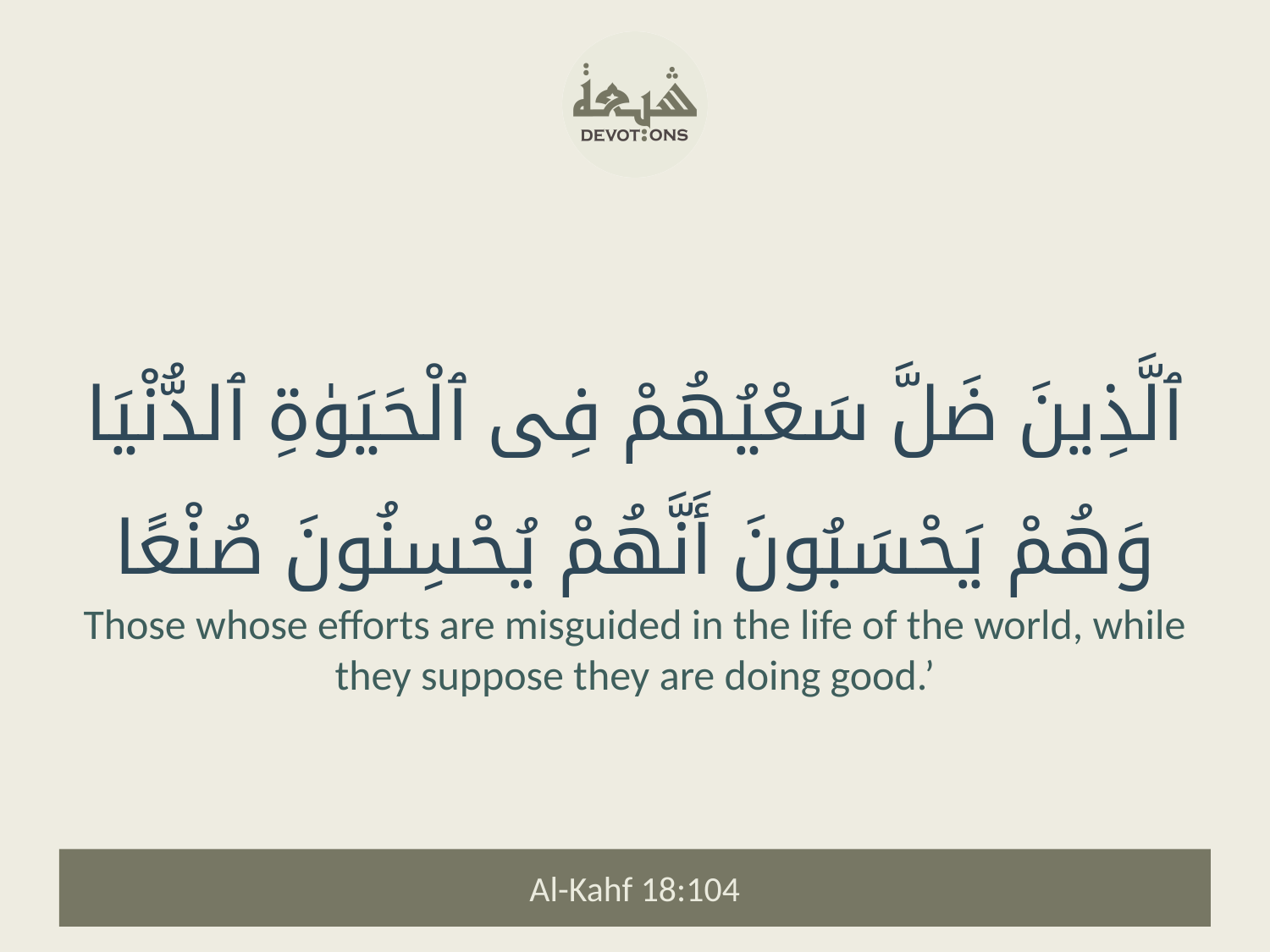

ٱلَّذِينَ ضَلَّ سَعْيُهُمْ فِى ٱلْحَيَوٰةِ ٱلدُّنْيَا وَهُمْ يَحْسَبُونَ أَنَّهُمْ يُحْسِنُونَ صُنْعًا
Those whose efforts are misguided in the life of the world, while they suppose they are doing good.’
Al-Kahf 18:104